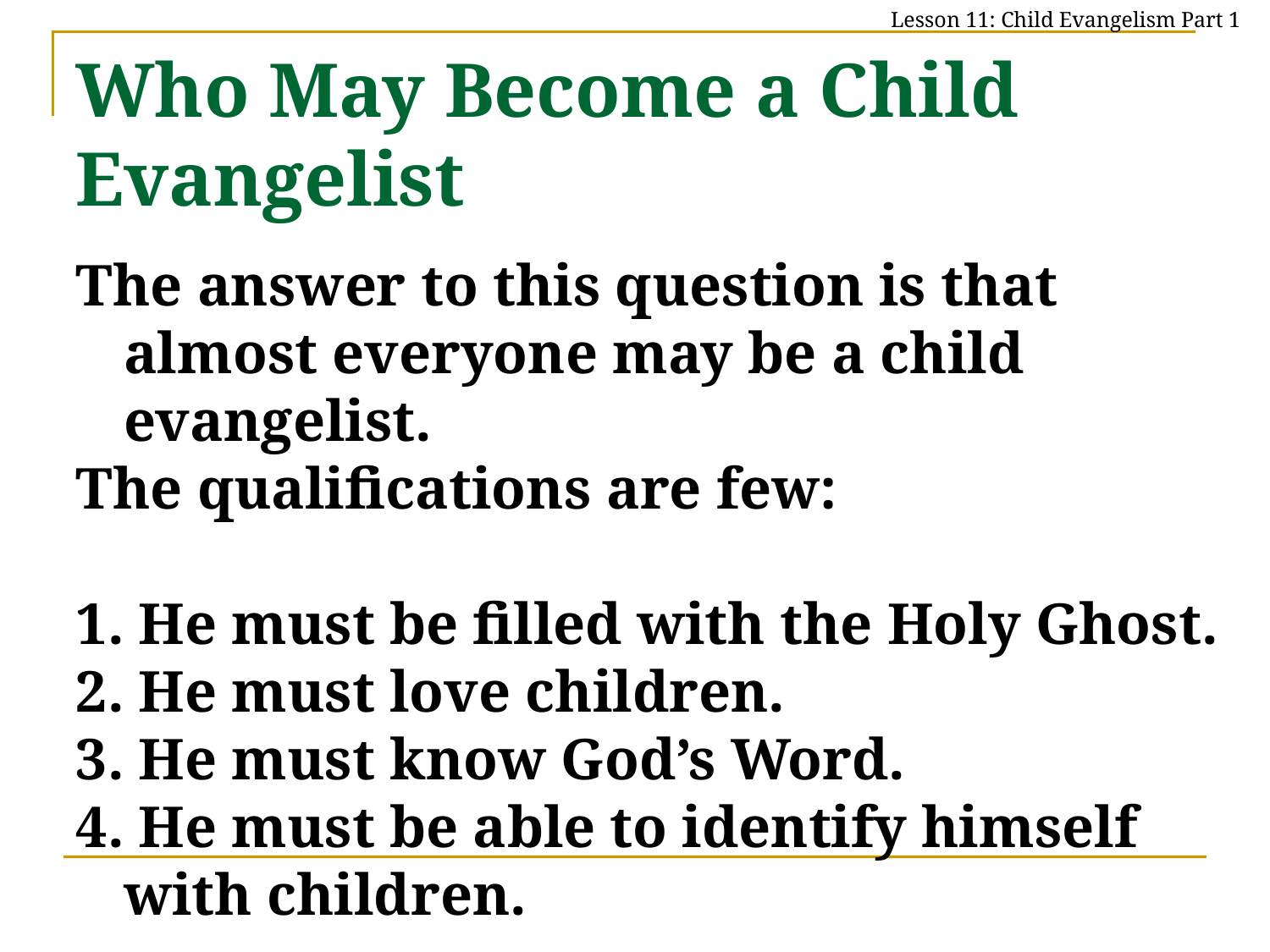

Lesson 11: Child Evangelism Part 1
Who May Become a Child Evangelist
The answer to this question is that almost everyone may be a child evangelist.
The qualifications are few:

1. He must be filled with the Holy Ghost.
2. He must love children.
3. He must know God’s Word.
4. He must be able to identify himself with children.